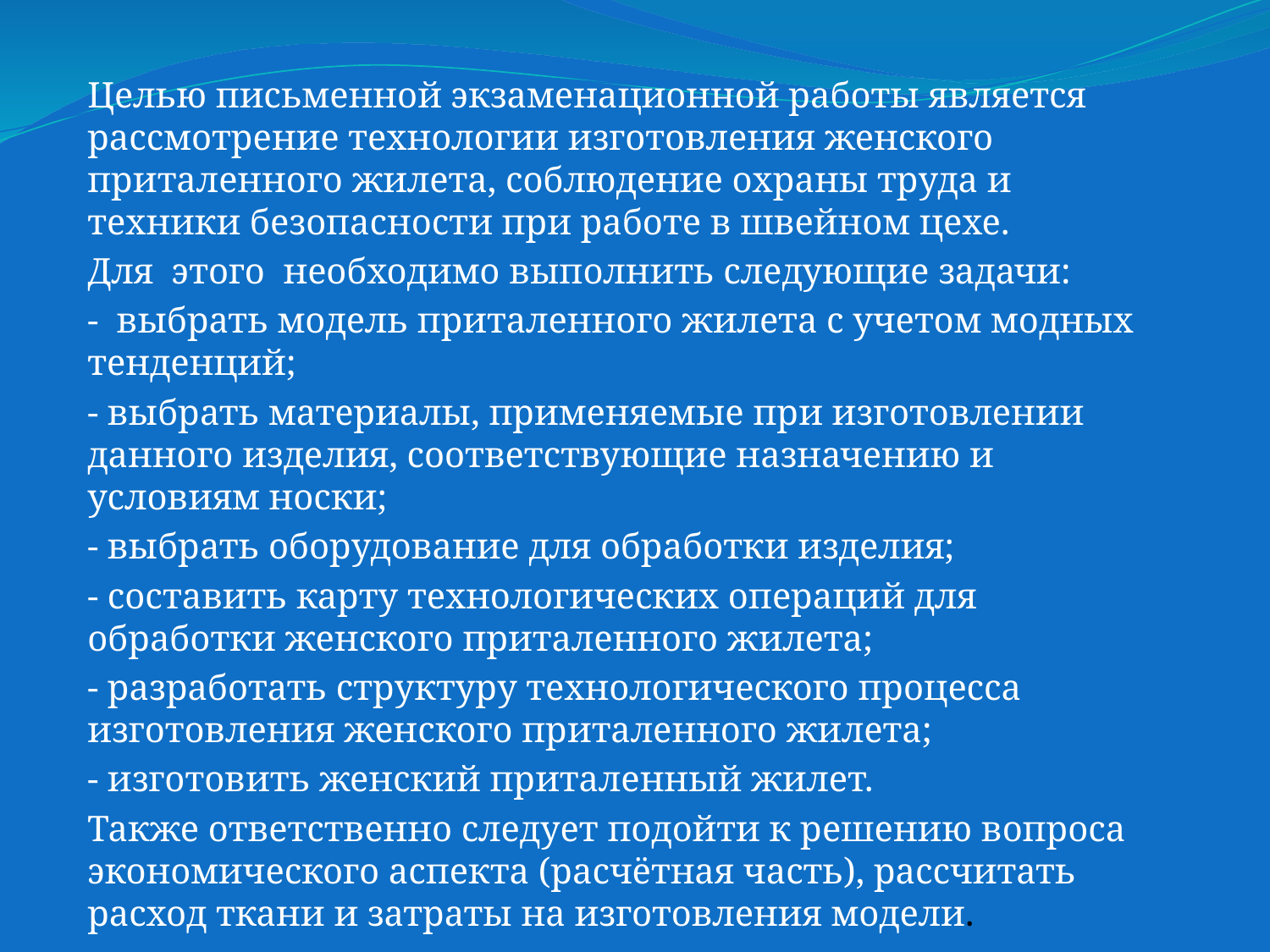

Целью письменной экзаменационной работы является рассмотрение технологии изготовления женского приталенного жилета, соблюдение охраны труда и техники безопасности при работе в швейном цехе.
Для  этого  необходимо выполнить следующие задачи:
-  выбрать модель приталенного жилета с учетом модных тенденций;
- выбрать материалы, применяемые при изготовлении данного изделия, соответствующие назначению и условиям носки;
- выбрать оборудование для обработки изделия;
- составить карту технологических операций для обработки женского приталенного жилета;
- разработать структуру технологического процесса изготовления женского приталенного жилета;
- изготовить женский приталенный жилет.
Также ответственно следует подойти к решению вопроса экономического аспекта (расчётная часть), рассчитать расход ткани и затраты на изготовления модели.